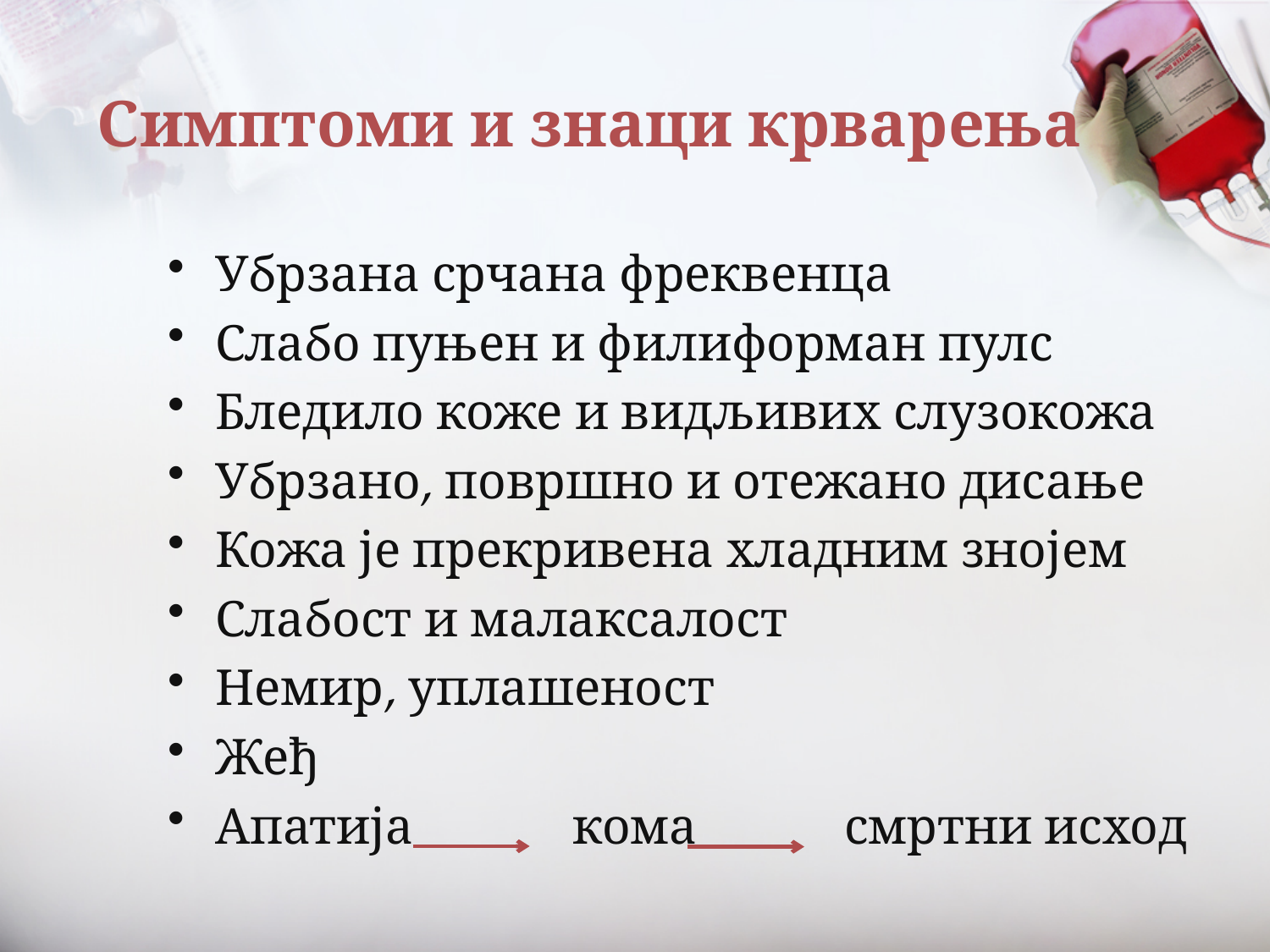

# Симптоми и знаци крварења
Убрзана срчана фреквенца
Слабо пуњен и филиформан пулс
Бледило коже и видљивих слузокожа
Убрзано, површно и отежано дисање
Кожа је прекривена хладним знојем
Слабост и малаксалост
Немир, уплашеност
Жеђ
Апатија             кома            смртни исход